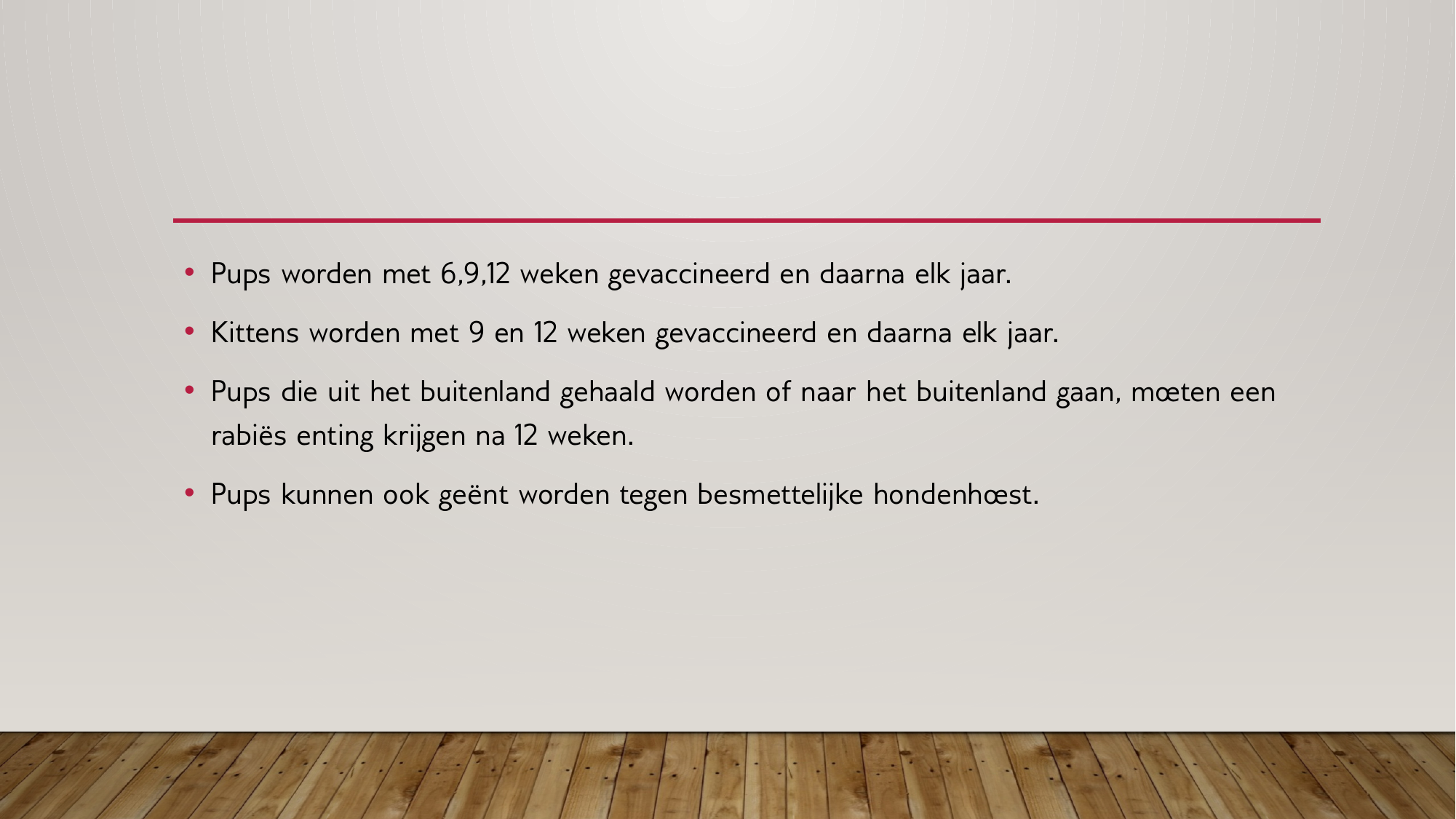

#
Pups worden met 6,9,12 weken gevaccineerd en daarna elk jaar.
Kittens worden met 9 en 12 weken gevaccineerd en daarna elk jaar.
Pups die uit het buitenland gehaald worden of naar het buitenland gaan, moeten een rabiës enting krijgen na 12 weken.
Pups kunnen ook geënt worden tegen besmettelijke hondenhoest.